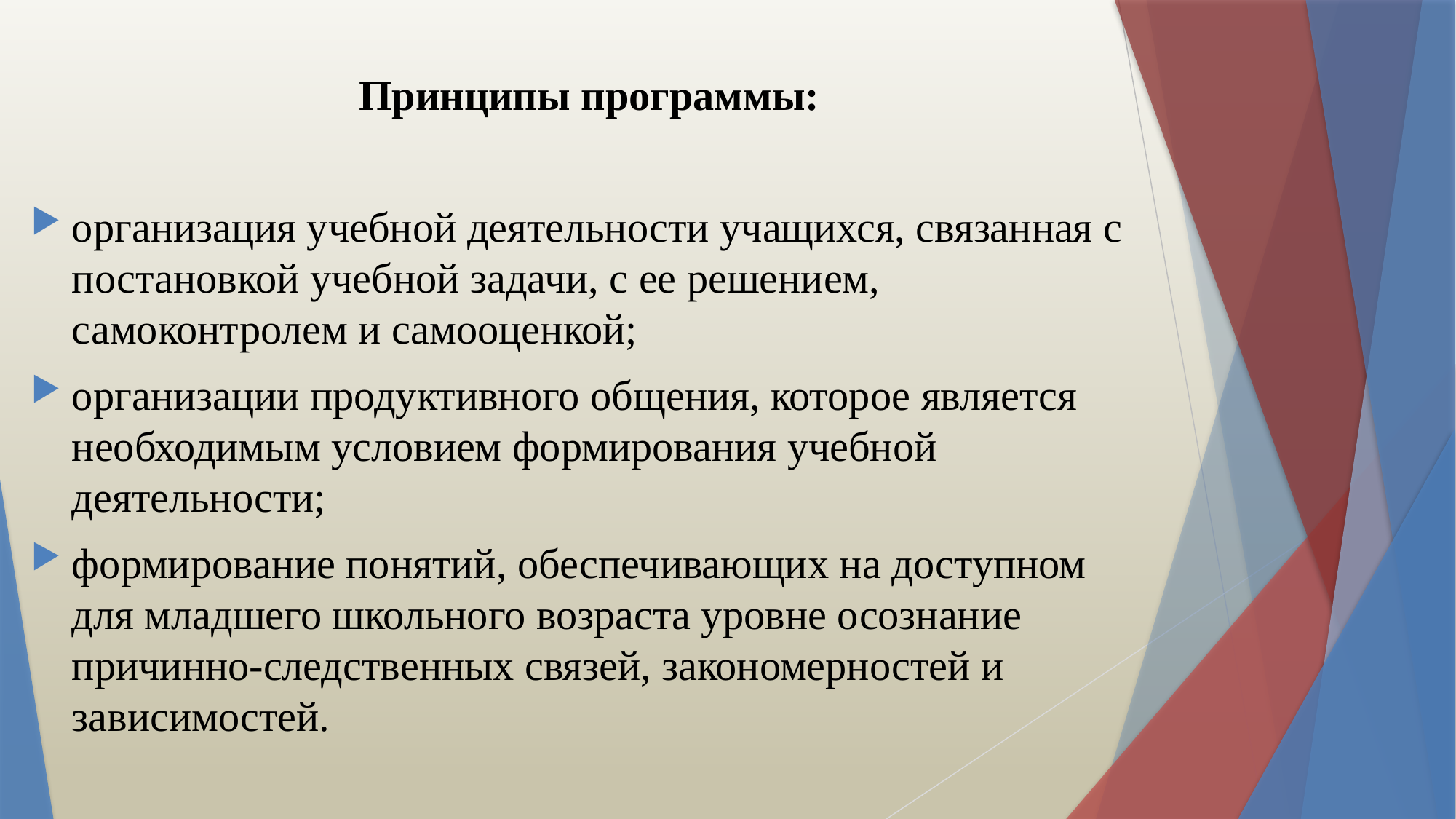

Принципы программы:

организация учебной деятельности учащихся, связанная с постановкой учебной задачи, с ее решением, самоконтролем и самооценкой;
организации продуктивного общения, которое является необходимым условием формирования учебной деятельности;
формирование понятий, обеспечивающих на доступном для младшего школьного возраста уровне осознание причинно-следственных связей, закономерностей и зависимостей.